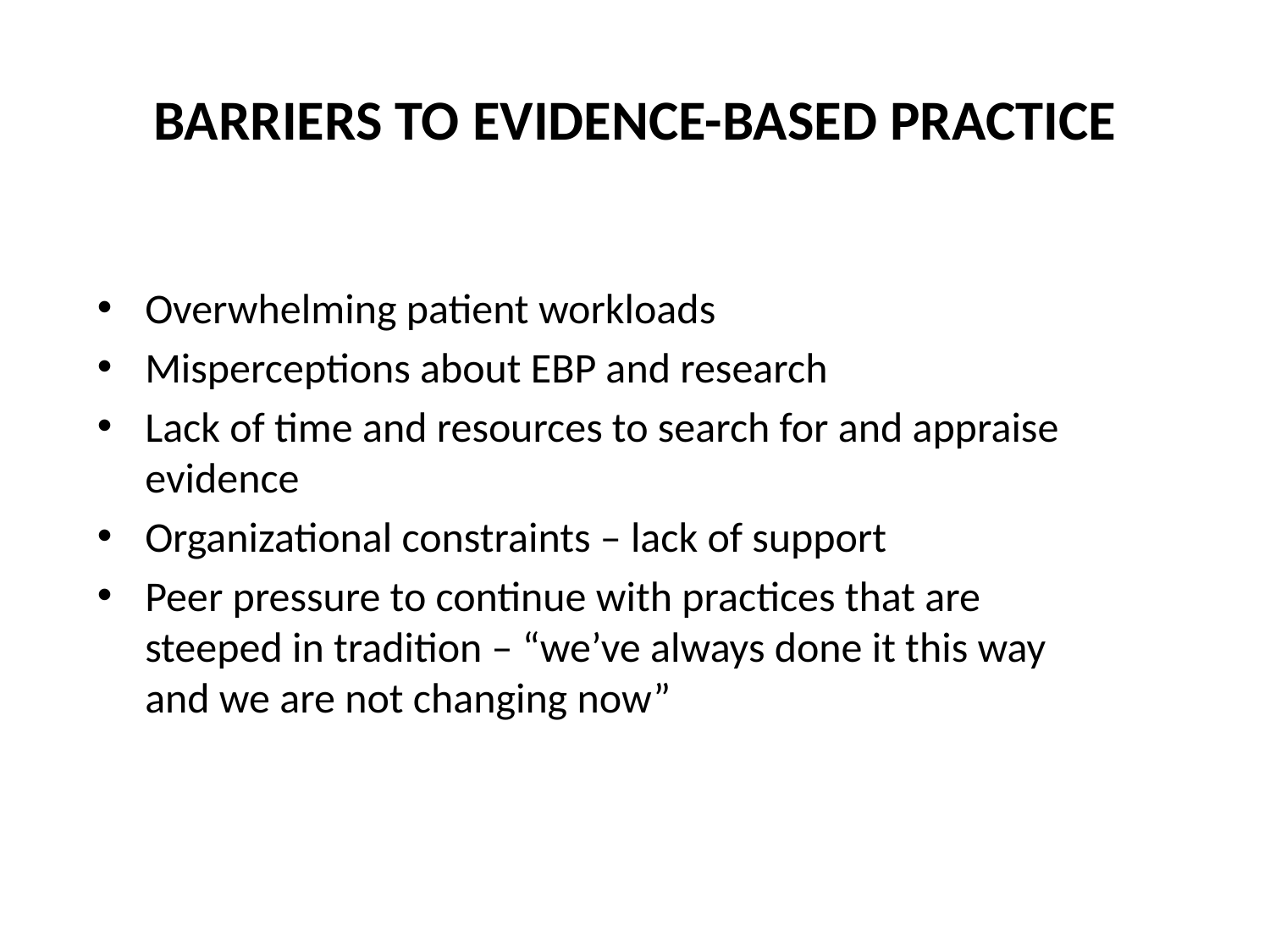

# BARRIERS TO EVIDENCE-BASED PRACTICE
Overwhelming patient workloads
Misperceptions about EBP and research
Lack of time and resources to search for and appraise evidence
Organizational constraints – lack of support
Peer pressure to continue with practices that are steeped in tradition – “we’ve always done it this way and we are not changing now”